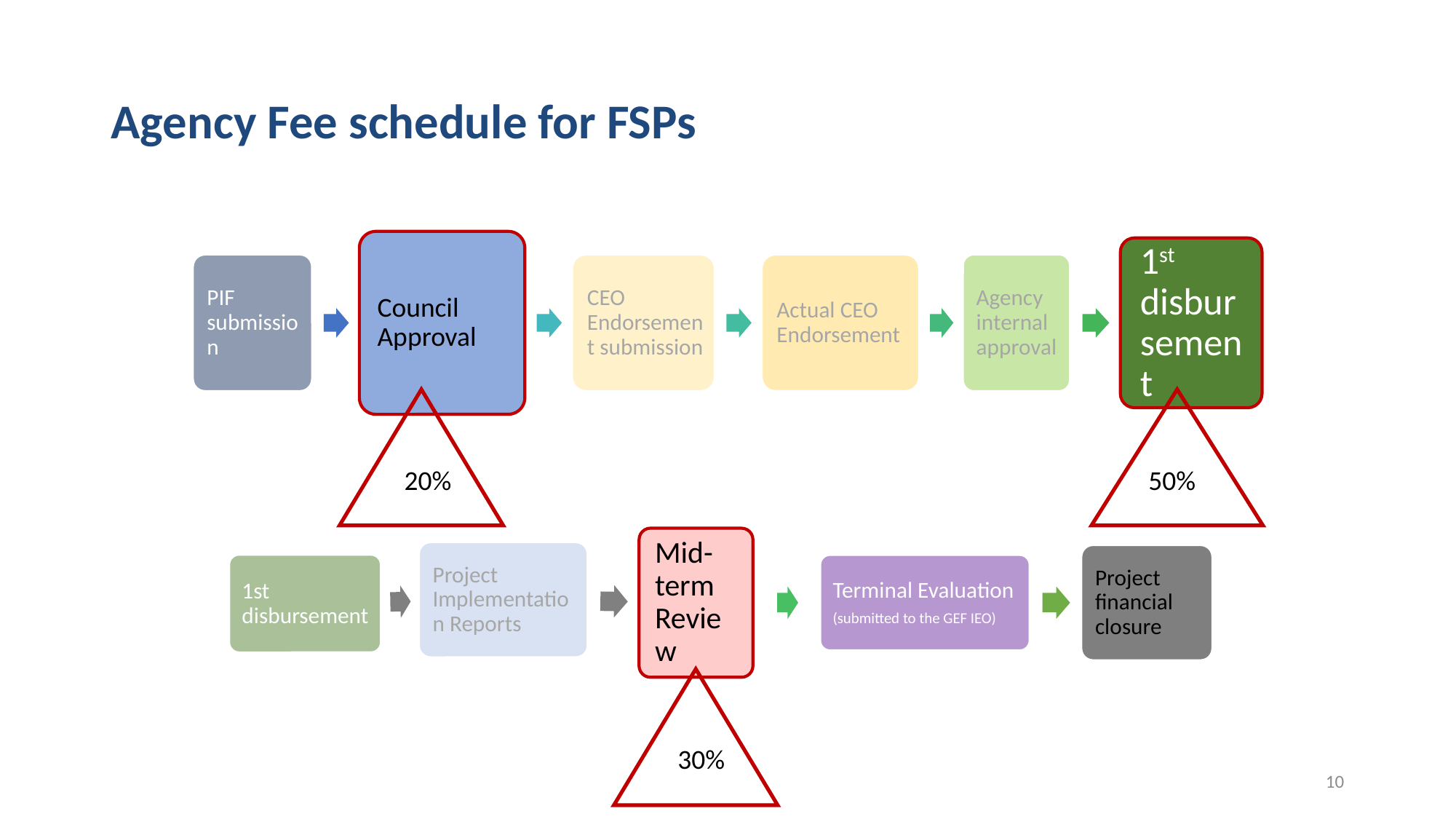

# Agency Fee schedule for FSPs
PIF submission

Council Approval

CEO Endorsement submission

Actual CEO Endorsement

Agency internal approval

1st disbursement

20%
50%
1st disbursement

Project Implementation Reports

Mid-term Review

Terminal Evaluation
(submitted to the GEF IEO)

Project financial closure

30%
10